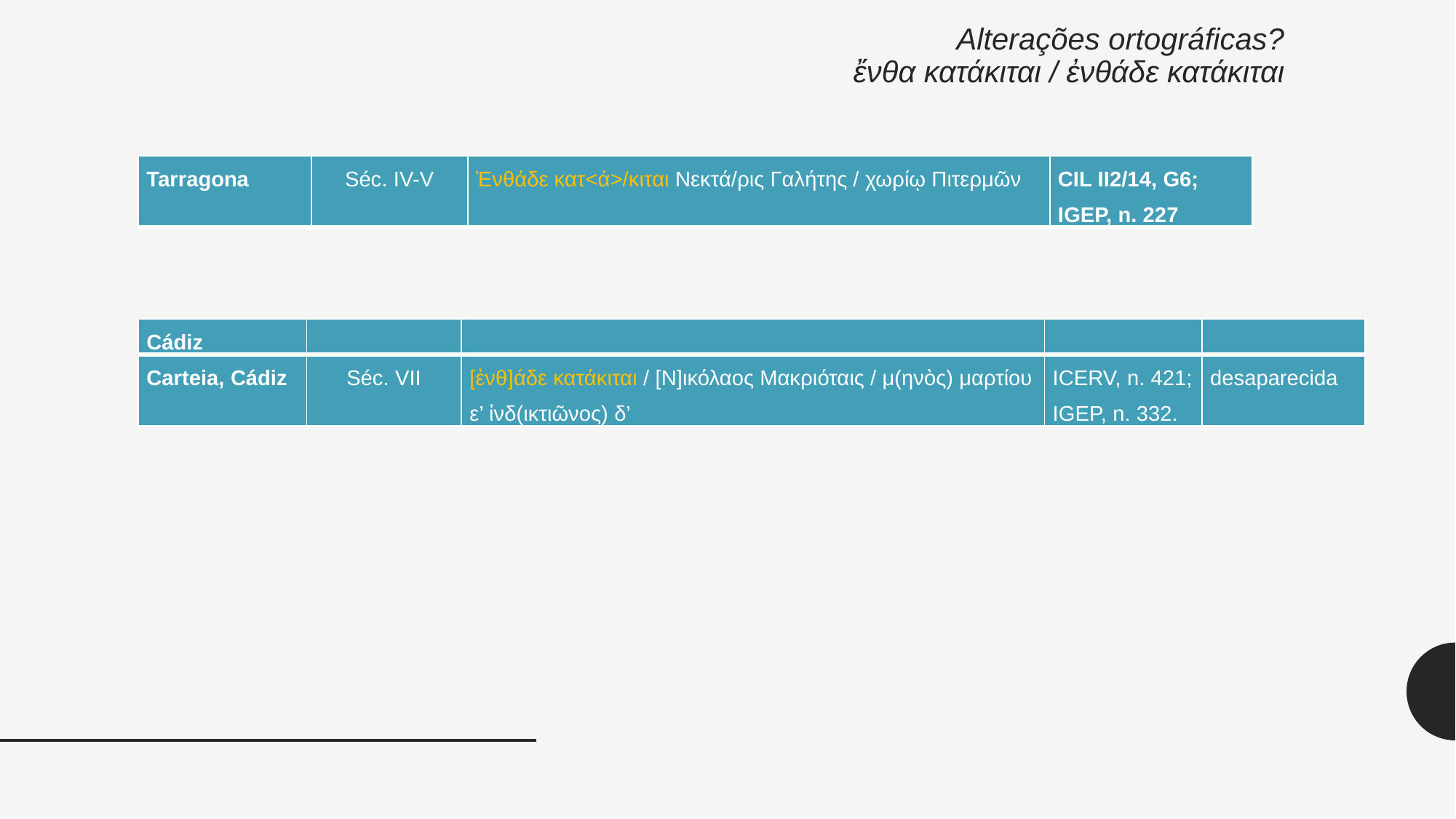

# Alterações ortográficas? ἔνθα κατάκιται / ἐνθάδε κατάκιται
| Tarragona | Séc. IV-V | Ἐνθάδε κατ<ά>/κιται Νεκτά/ρις Γαλήτης / χωρίῳ Πιτερμῶν | CIL II2/14, G6; IGEP, n. 227 |
| --- | --- | --- | --- |
| Cádiz |  |  |  |  |
| --- | --- | --- | --- | --- |
| Carteia, Cádiz | Séc. VII | [ἐνθ]άδε κατάκιται / [Ν]ικόλαος Μακριόταις / μ(ηνὸς) μαρτίου ε’ ἰνδ(ικτιῶνος) δ’ | ICERV, n. 421; IGEP, n. 332. | desaparecida |